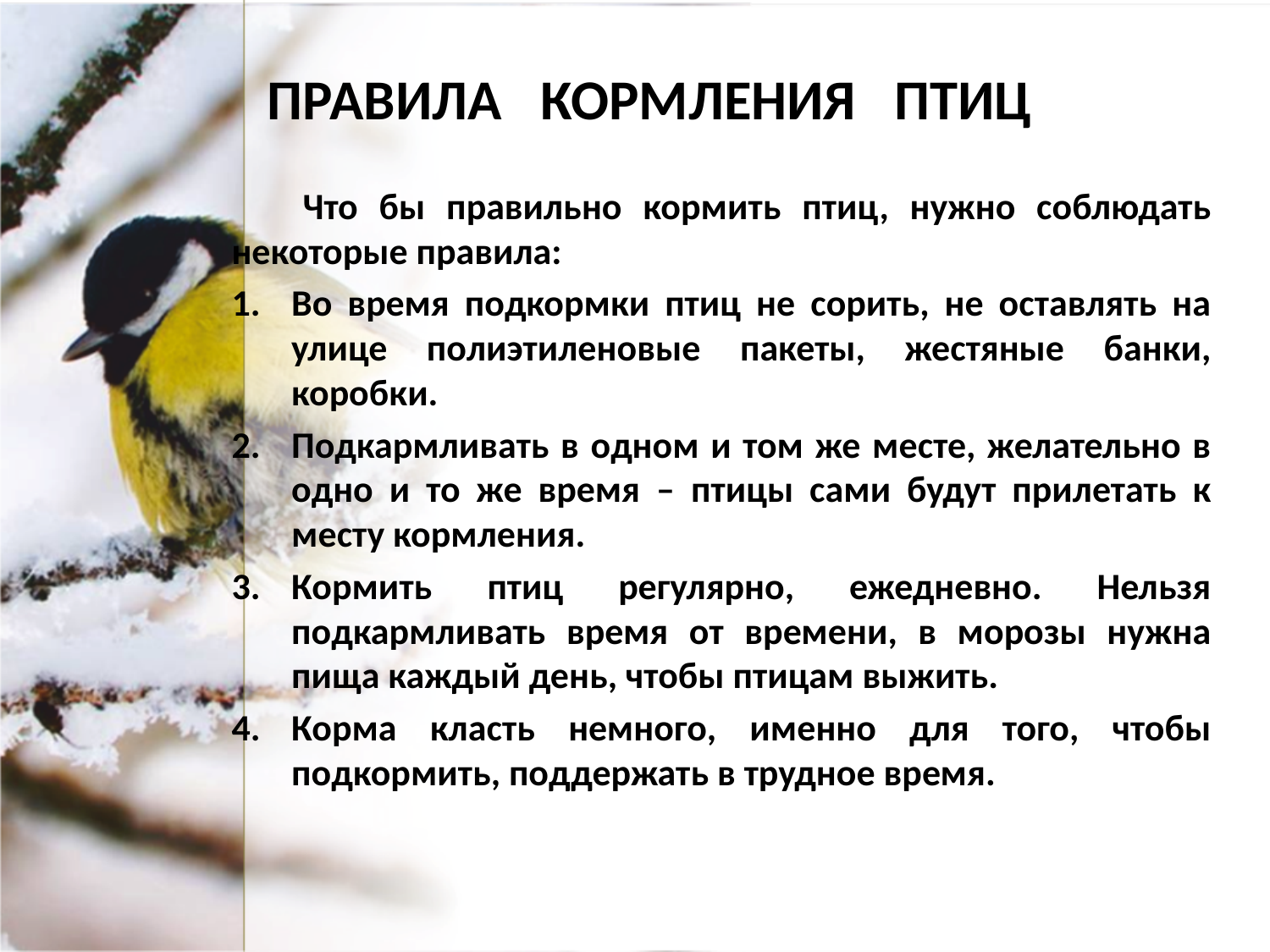

ПРАВИЛА   КОРМЛЕНИЯ   ПТИЦ
Что бы правильно кормить птиц, нужно соблюдать некоторые правила:
Во время подкормки птиц не сорить, не оставлять на улице полиэтиленовые пакеты, жестяные банки, коробки.
Подкармливать в одном и том же месте, желательно в одно и то же время – птицы сами будут прилетать к месту кормления.
Кормить птиц регулярно, ежедневно. Нельзя подкармливать время от времени, в морозы нужна пища каждый день, чтобы птицам выжить.
Корма класть немного, именно для того, чтобы подкормить, поддержать в трудное время.